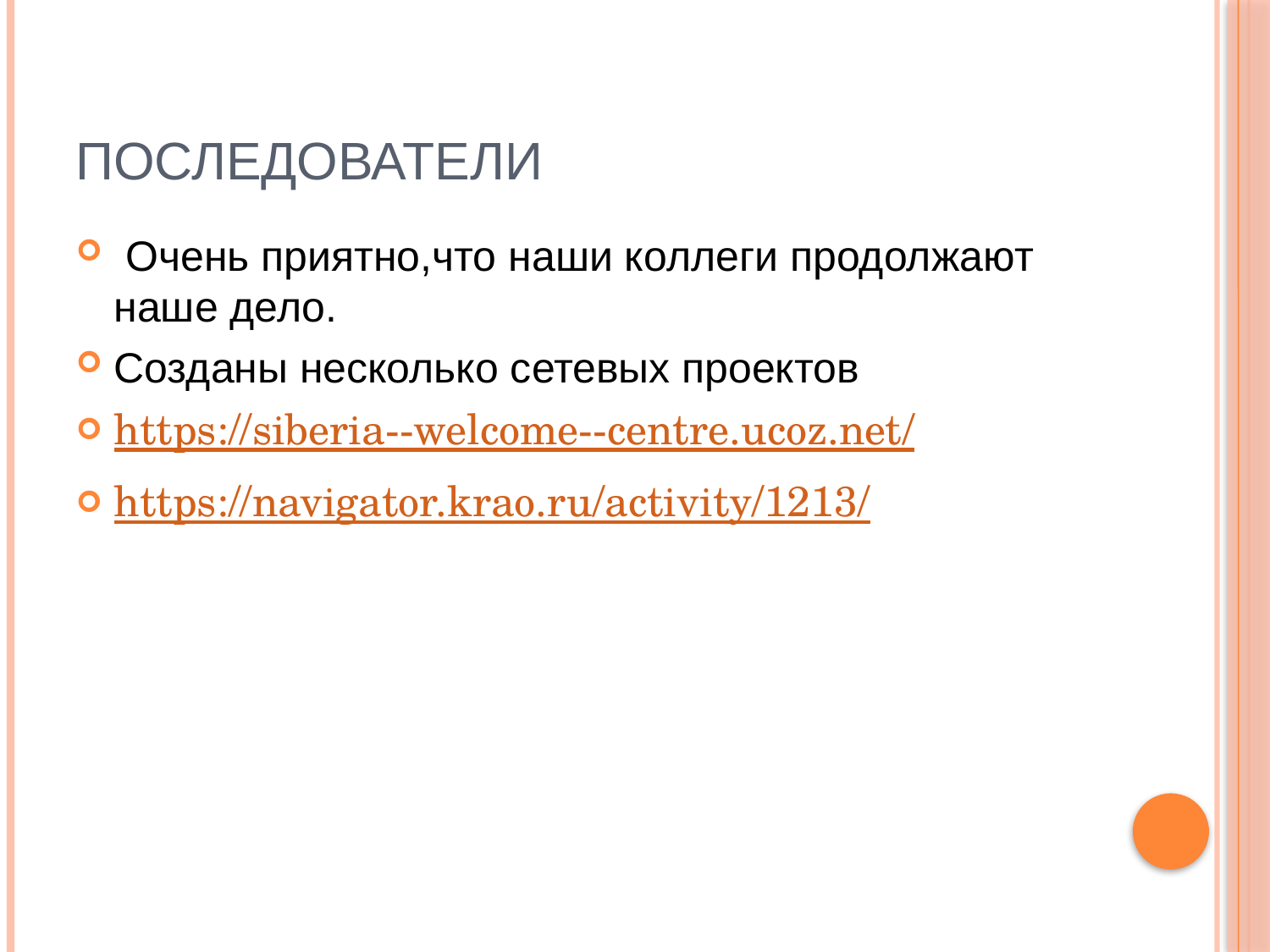

# Последователи
 Очень приятно,что наши коллеги продолжают наше дело.
Созданы несколько сетевых проектов
https://siberia--welcome--centre.ucoz.net/
https://navigator.krao.ru/activity/1213/